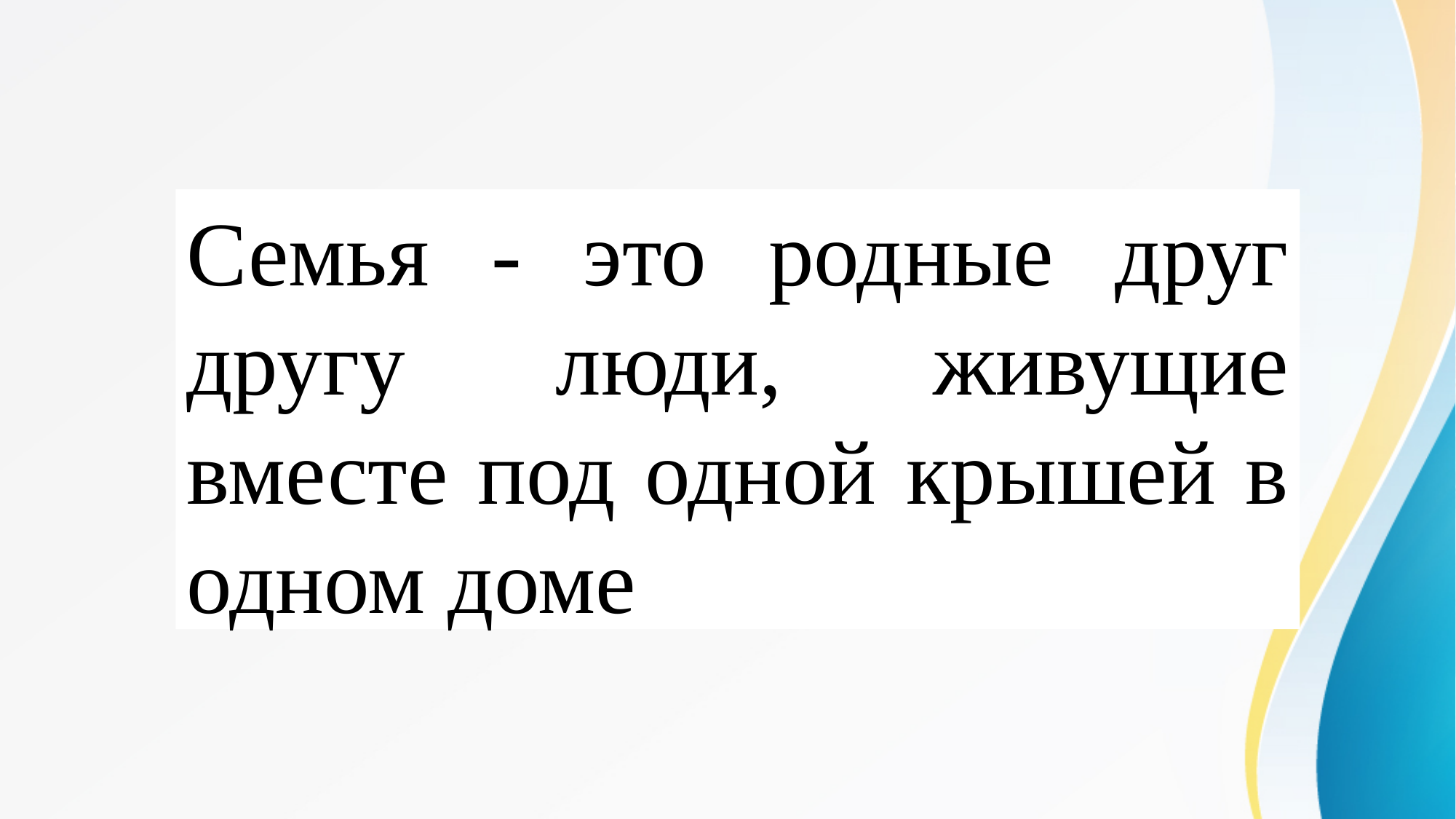

Семья - это родные друг другу люди, живущие вместе под одной крышей в одном доме